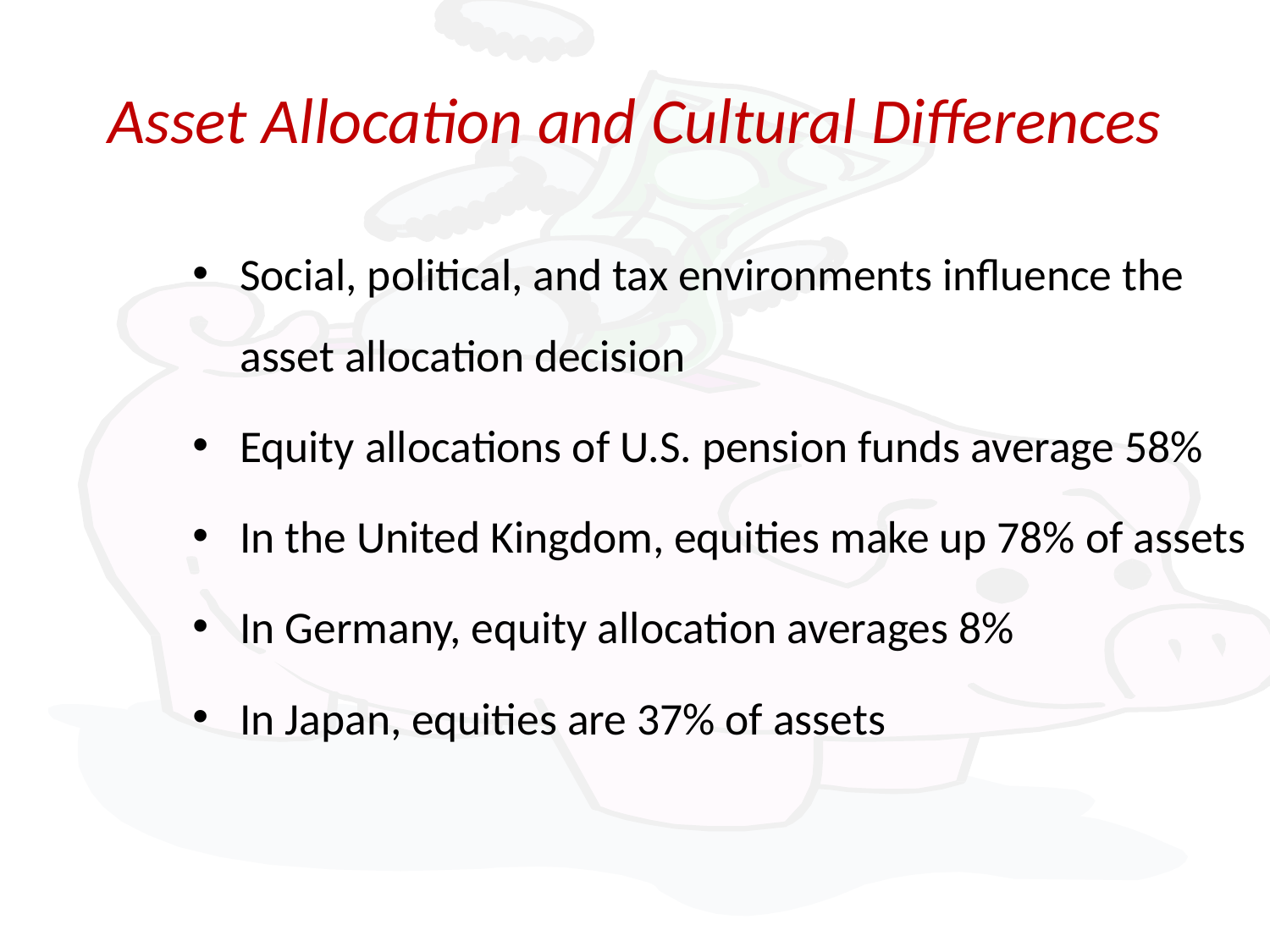

# Asset Allocation and Cultural Differences
Social, political, and tax environments influence the asset allocation decision
Equity allocations of U.S. pension funds average 58%
In the United Kingdom, equities make up 78% of assets
In Germany, equity allocation averages 8%
In Japan, equities are 37% of assets